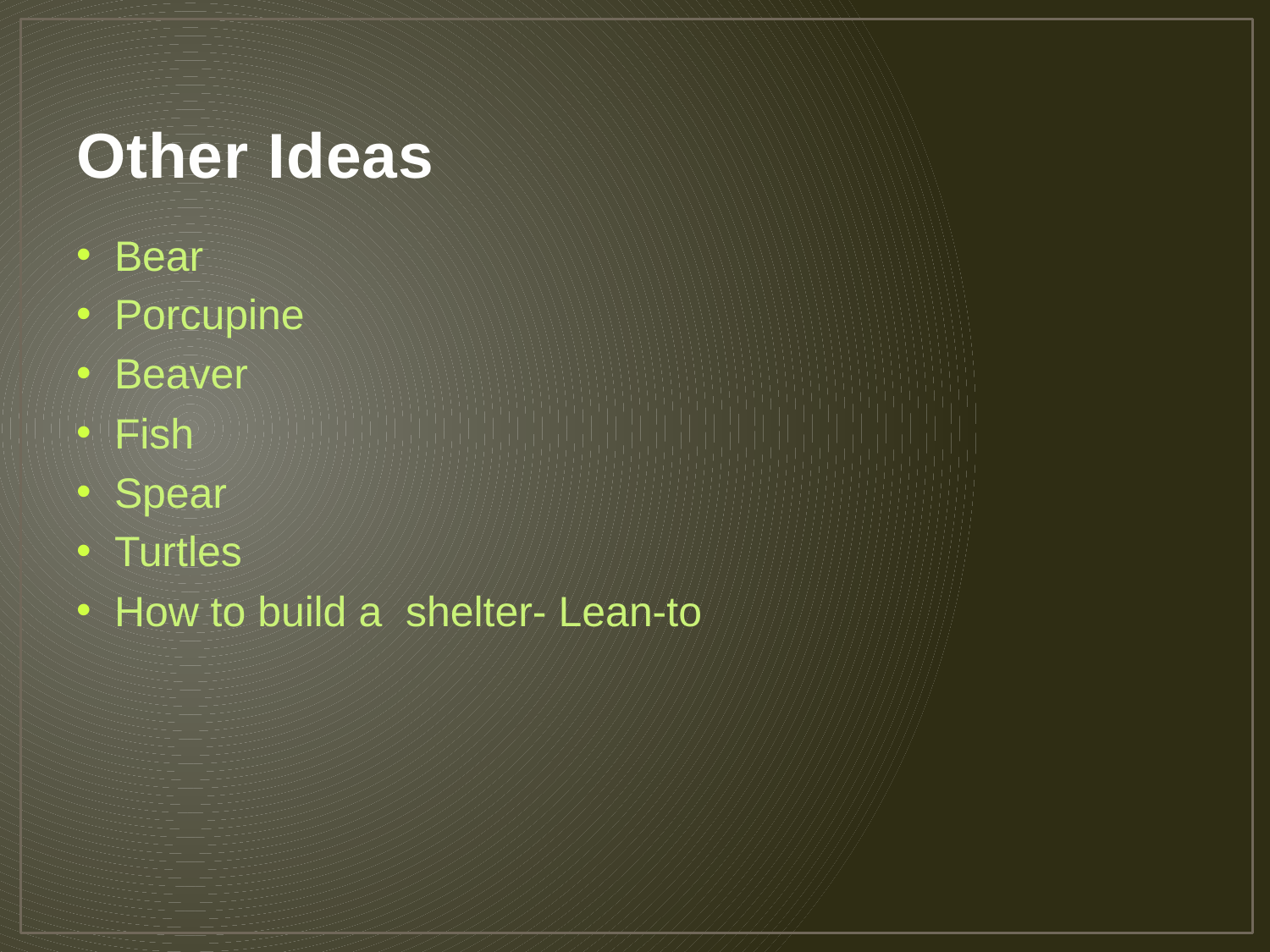

# Other Ideas
Bear
Porcupine
Beaver
Fish
Spear
Turtles
How to build a  shelter- Lean-to